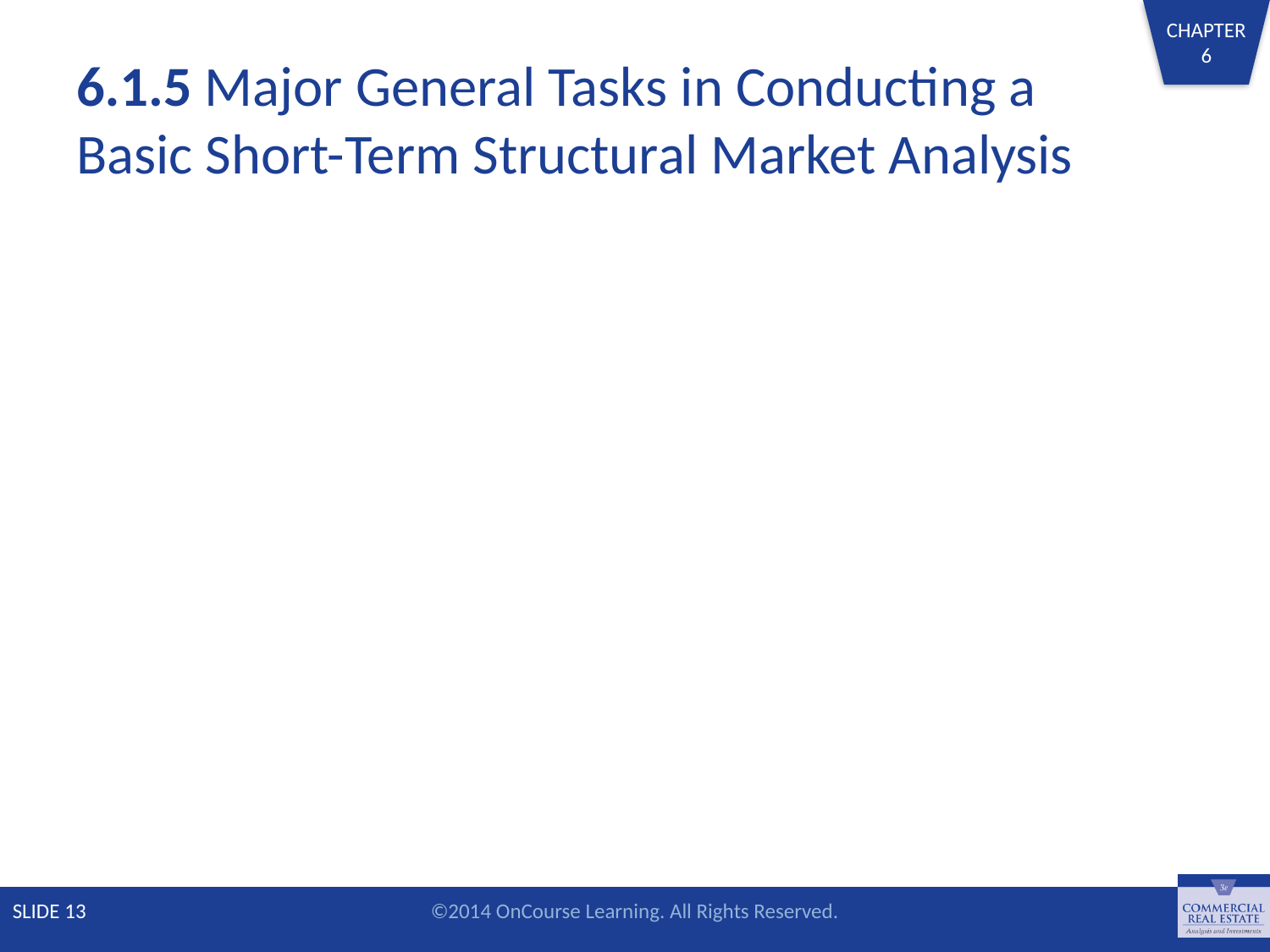

# 6.1.5 Major General Tasks in Conducting a Basic Short-Term Structural Market Analysis

SLIDE 13